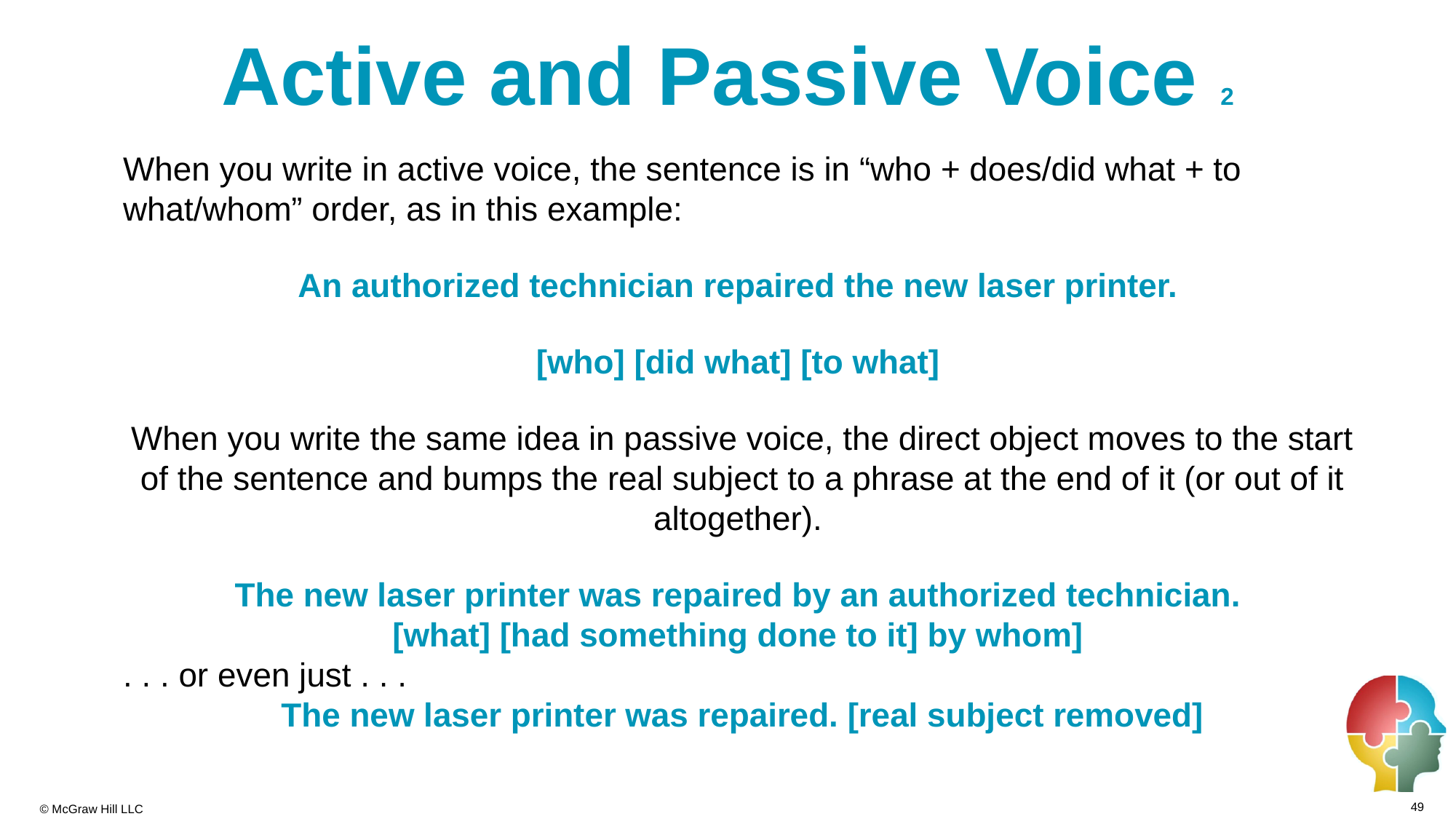

# Active and Passive Voice 2
When you write in active voice, the sentence is in “who + does/did what + to what/whom” order, as in this example:
An authorized technician repaired the new laser printer.
[who] [did what] [to what]
When you write the same idea in passive voice, the direct object moves to the start of the sentence and bumps the real subject to a phrase at the end of it (or out of it altogether).
The new laser printer was repaired by an authorized technician.
[what] [had something done to it] by whom]
. . . or even just . . .
The new laser printer was repaired. [real subject removed]
49